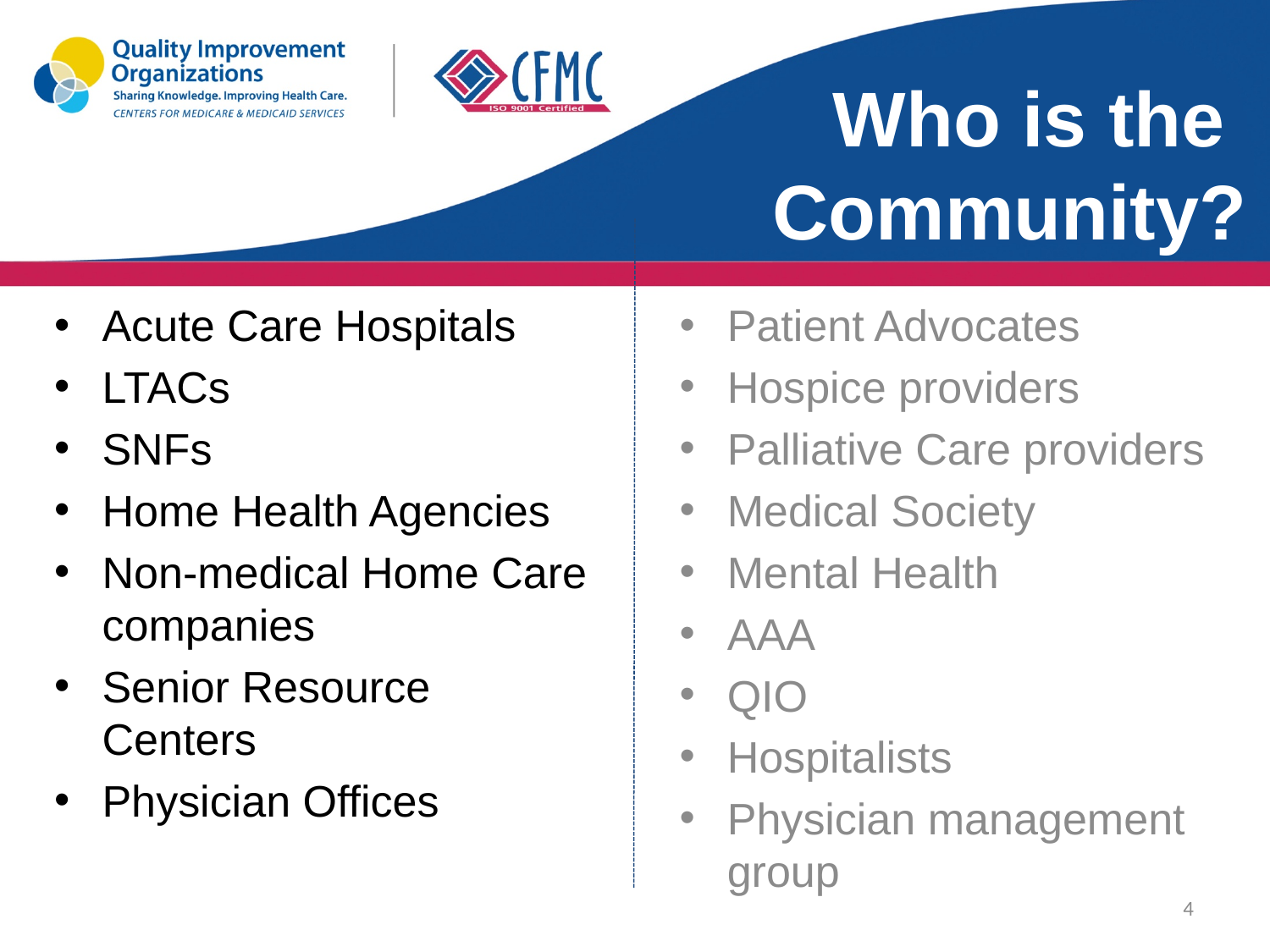

# Who is the  Community?
Acute Care Hospitals
LTACs
SNFs
Home Health Agencies
Non-medical Home Care companies
Senior Resource Centers
Physician Offices
Patient Advocates
Hospice providers
Palliative Care providers
Medical Society
Mental Health
AAA
QIO
Hospitalists
Physician management group

4